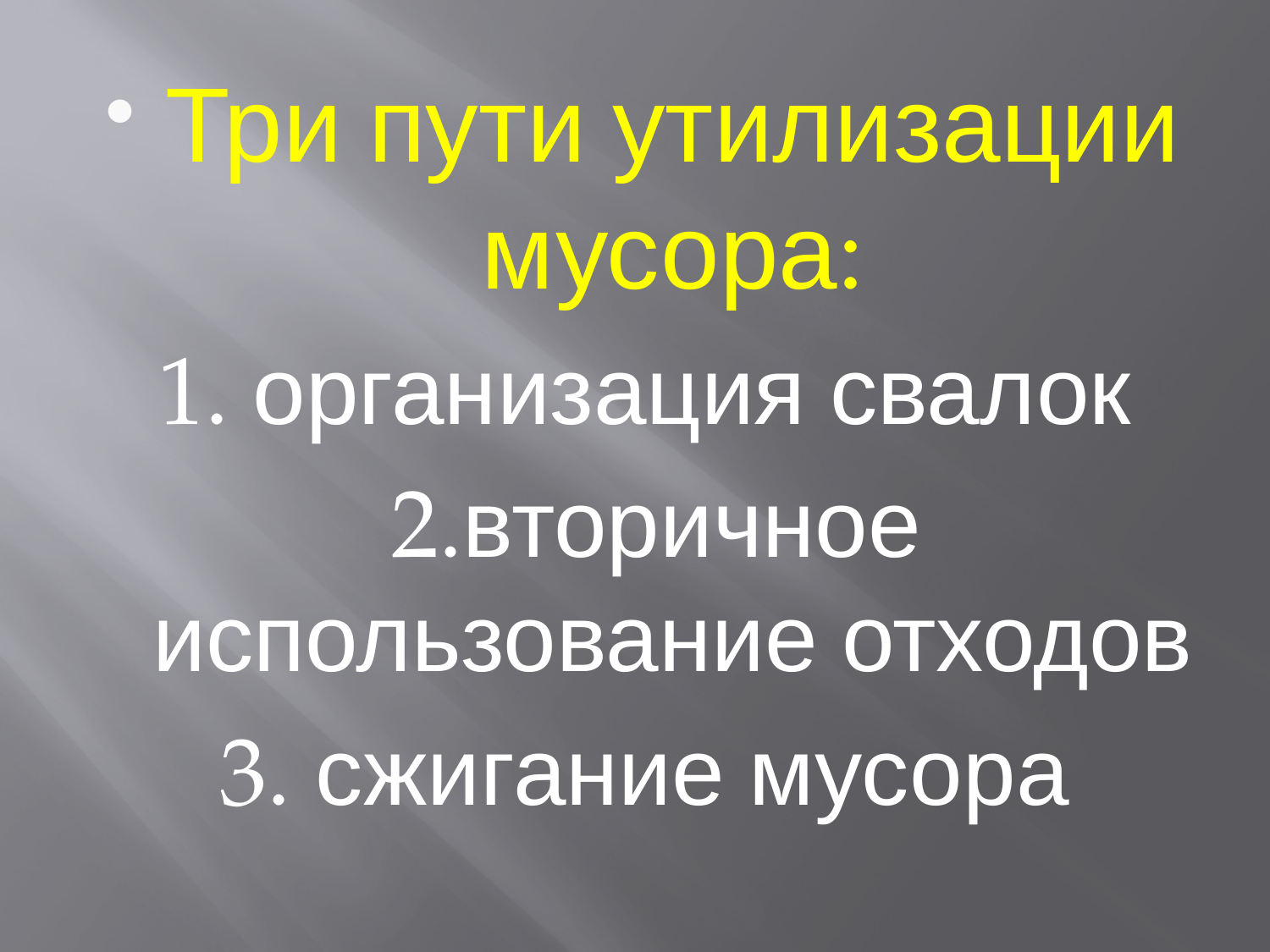

Три пути утилизации мусора:
1. организация свалок
 2.вторичное использование отходов
3. сжигание мусора